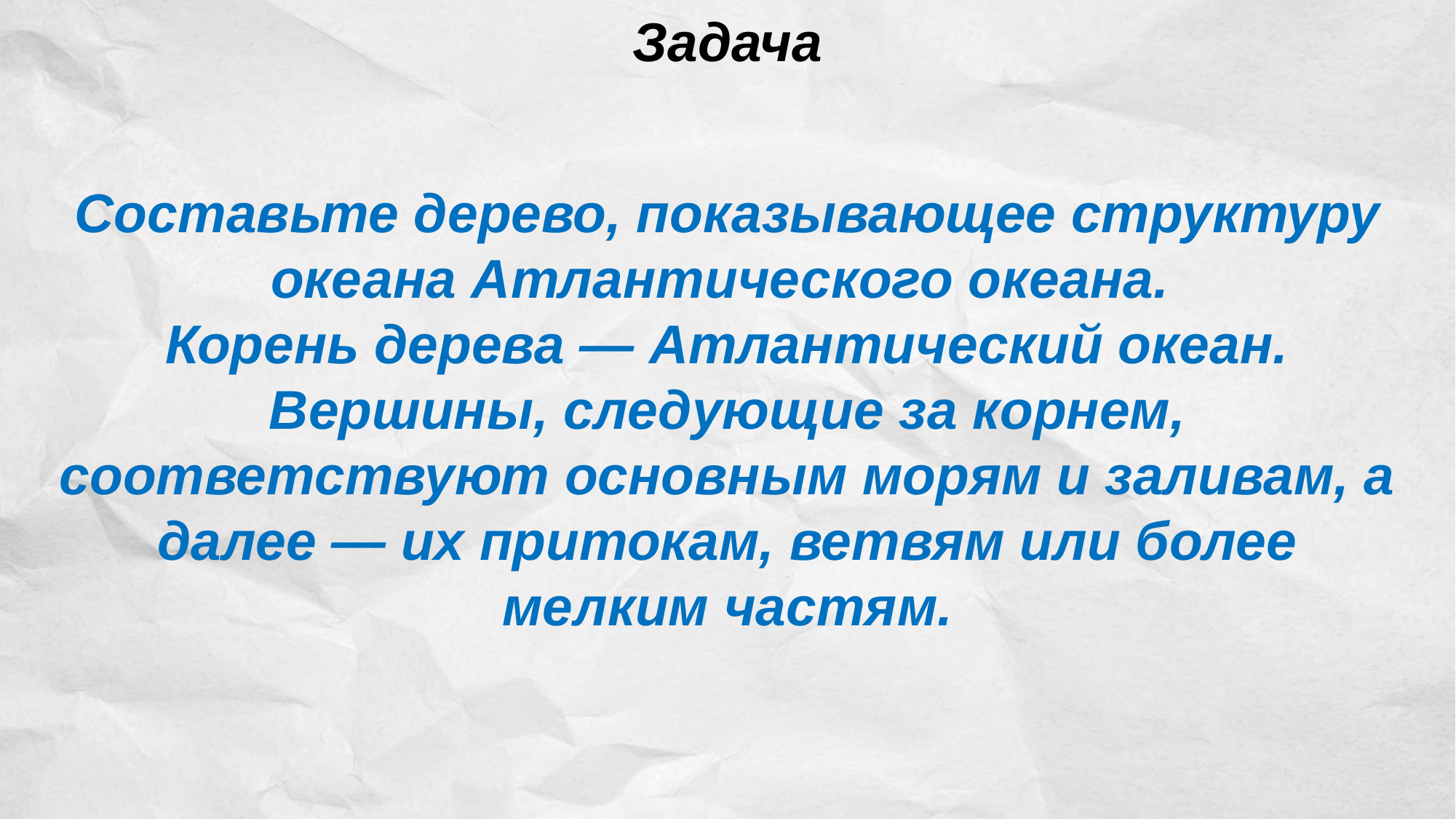

Задача

Составьте дерево, показывающее структуру океана Атлантического океана.
Корень дерева — Атлантический океан. Вершины, следующие за корнем, соответствуют основным морям и заливам, а далее — их притокам, ветвям или более мелким частям.